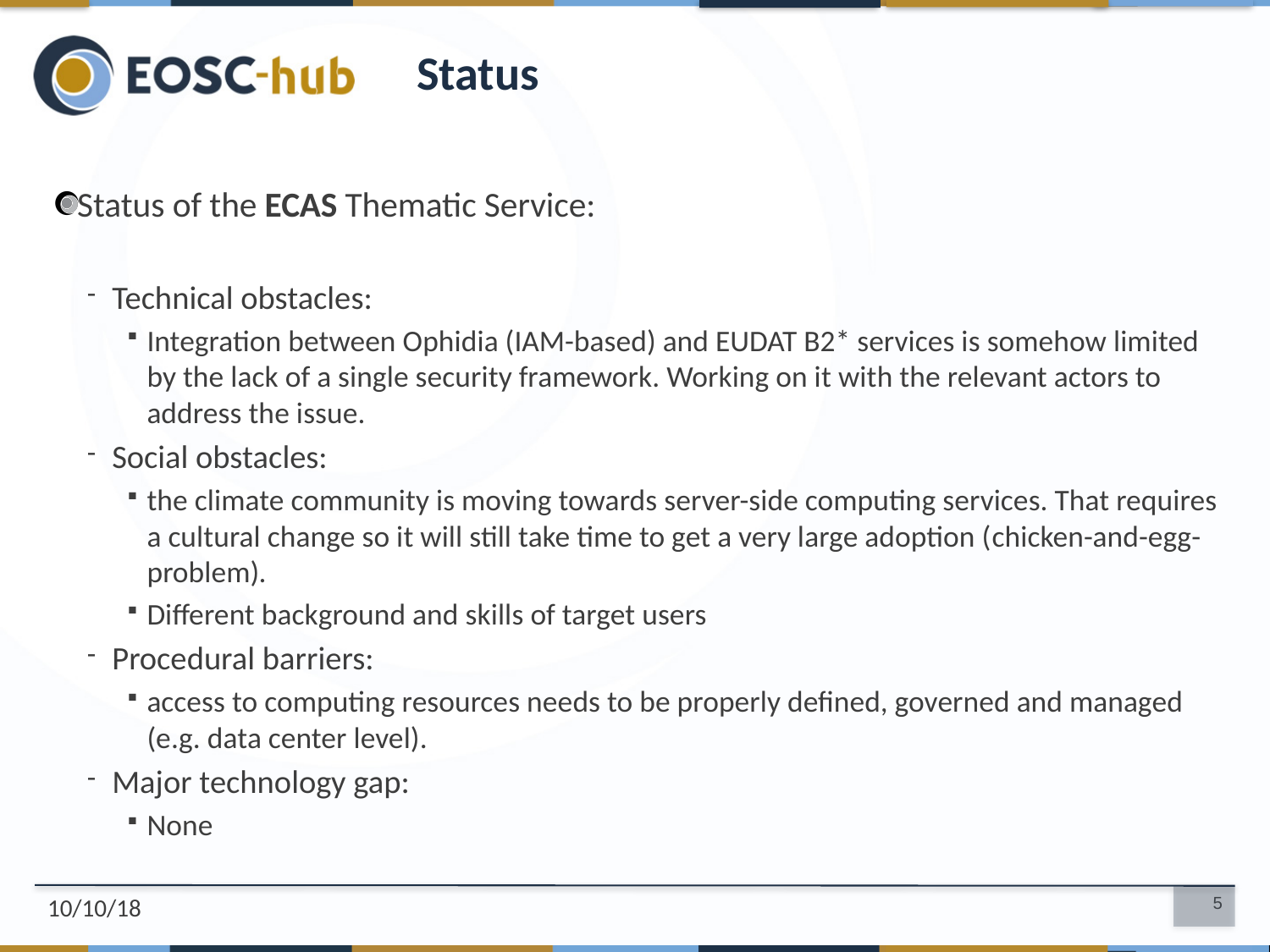

# Status
Status of the ECAS Thematic Service:

Technical obstacles:
Integration between Ophidia (IAM-based) and EUDAT B2* services is somehow limited by the lack of a single security framework. Working on it with the relevant actors to address the issue.
Social obstacles:
the climate community is moving towards server-side computing services. That requires a cultural change so it will still take time to get a very large adoption (chicken-and-egg-problem).
Different background and skills of target users
Procedural barriers:
access to computing resources needs to be properly defined, governed and managed (e.g. data center level).
Major technology gap:
None
10/10/18
5